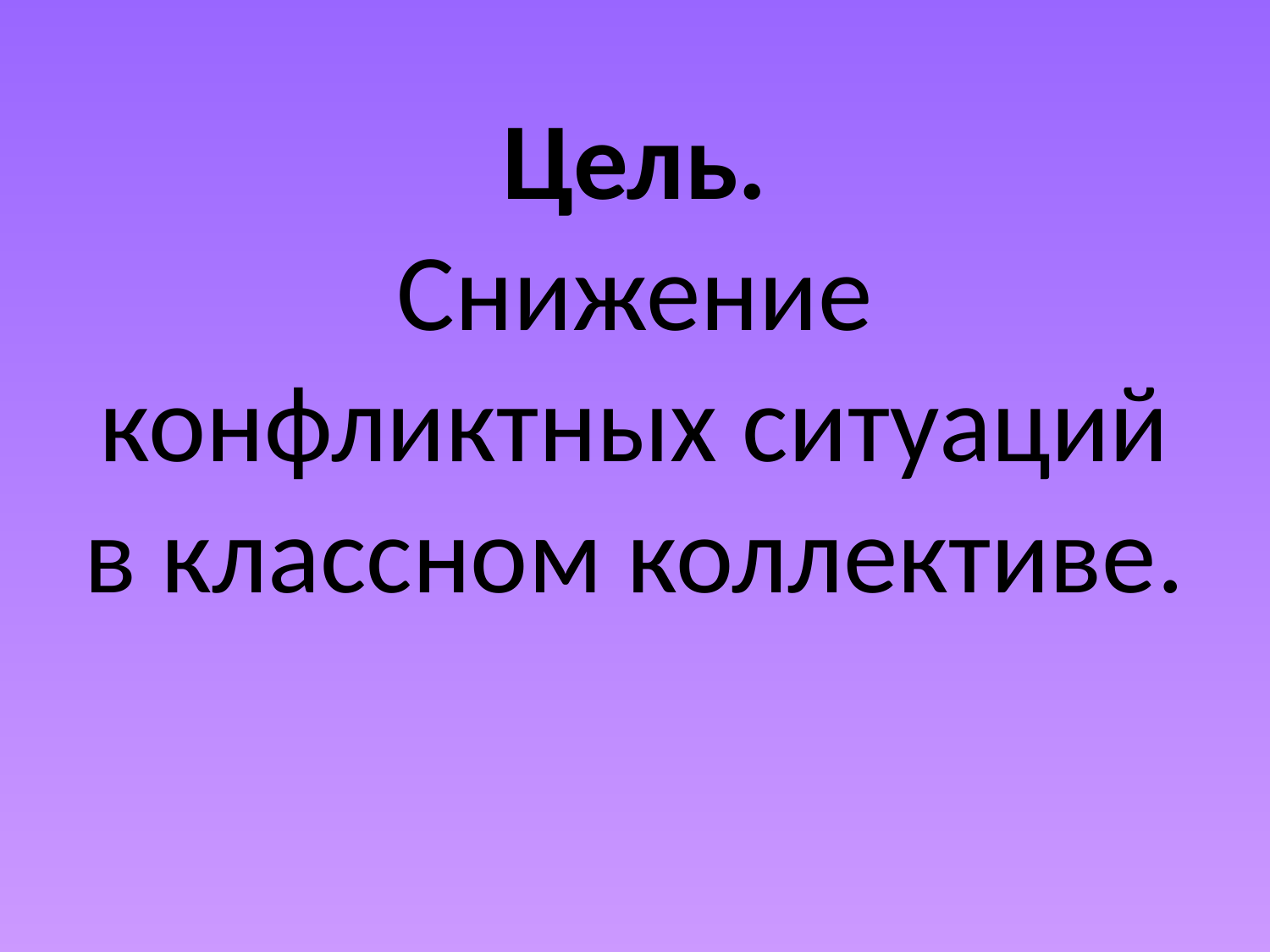

# Цель. Снижение конфликтных ситуаций в классном коллективе.